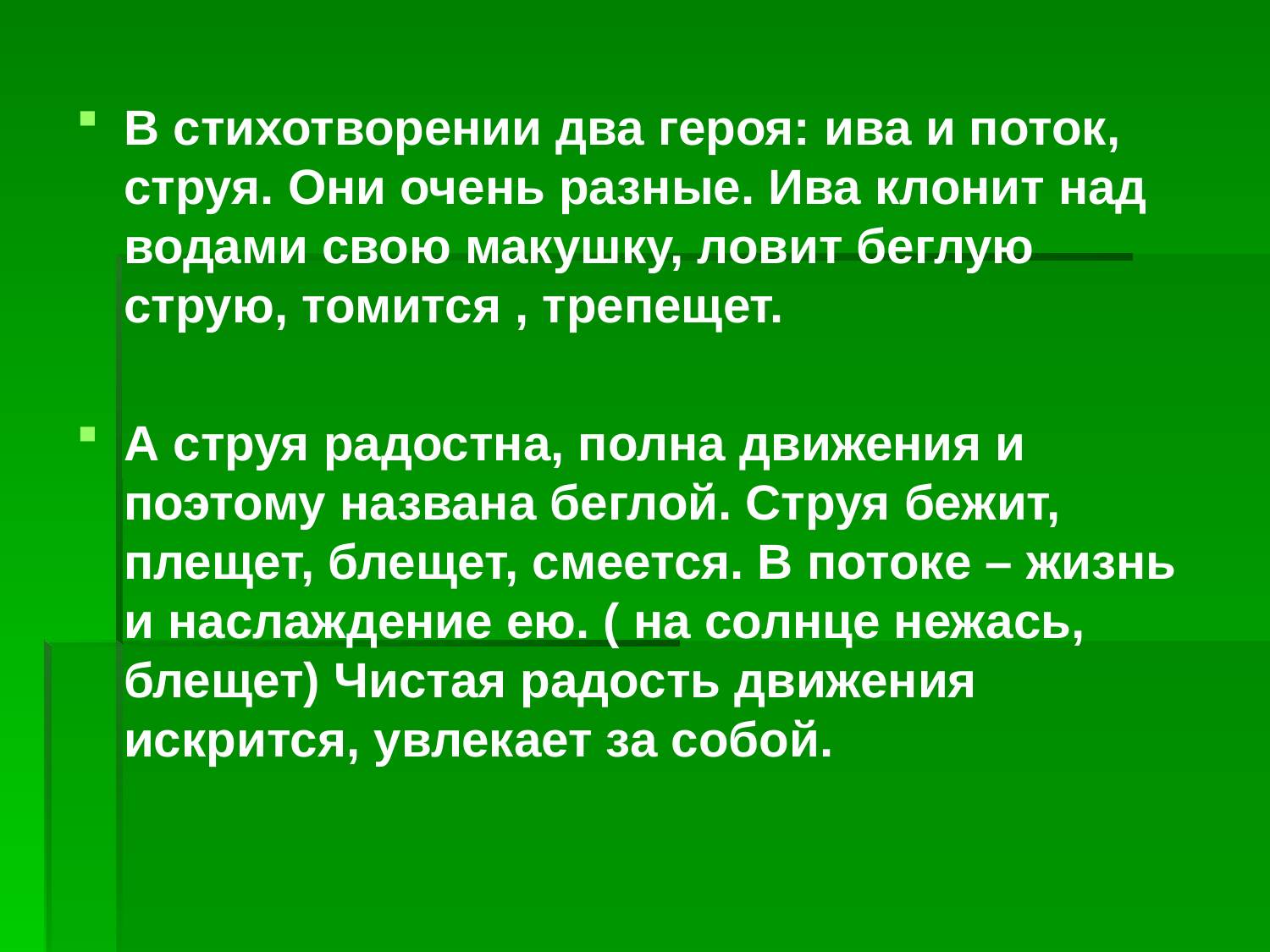

В стихотворении два героя: ива и поток, струя. Они очень разные. Ива клонит над водами свою макушку, ловит беглую струю, томится , трепещет.

А струя радостна, полна движения и поэтому названа беглой. Струя бежит, плещет, блещет, смеется. В потоке – жизнь и наслаждение ею. ( на солнце нежась, блещет) Чистая радость движения искрится, увлекает за собой.